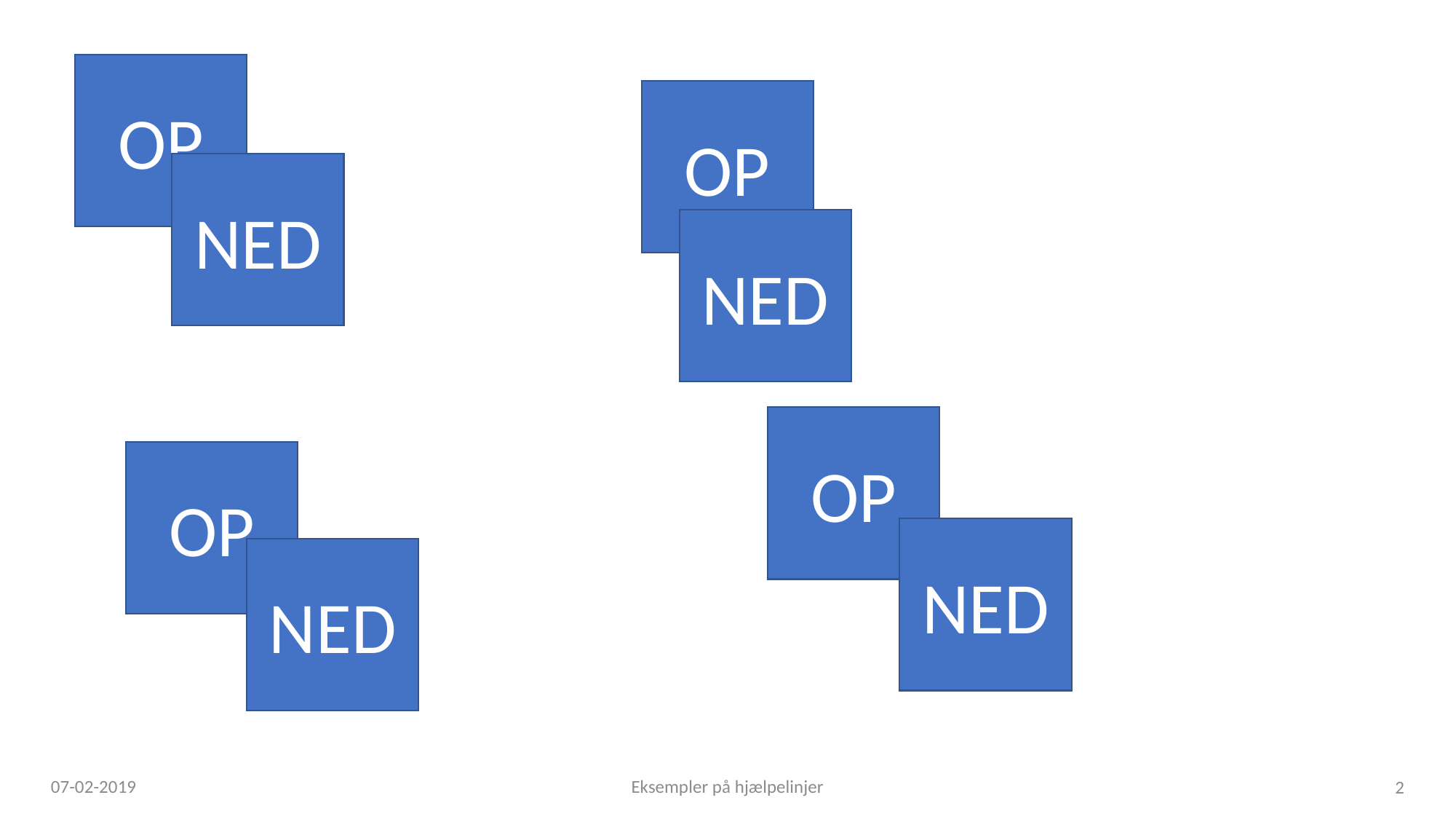

OP
OP
NED
NED
OP
OP
NED
NED
07-02-2019
Eksempler på hjælpelinjer
2